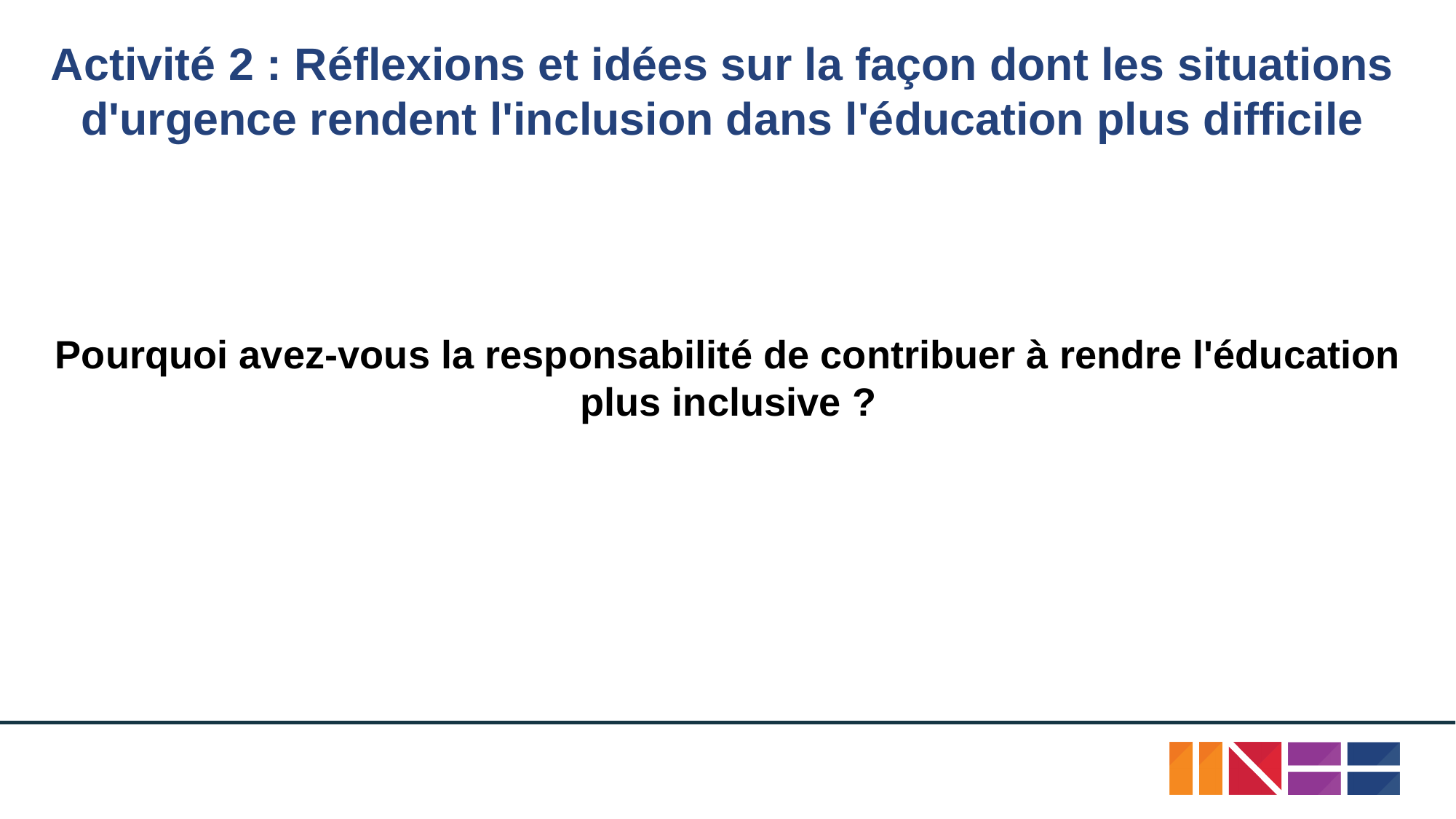

# Activité 2 : Réflexions et idées sur la façon dont les situations d'urgence rendent l'inclusion dans l'éducation plus difficile

Pourquoi avez-vous la responsabilité de contribuer à rendre l'éducation plus inclusive ?